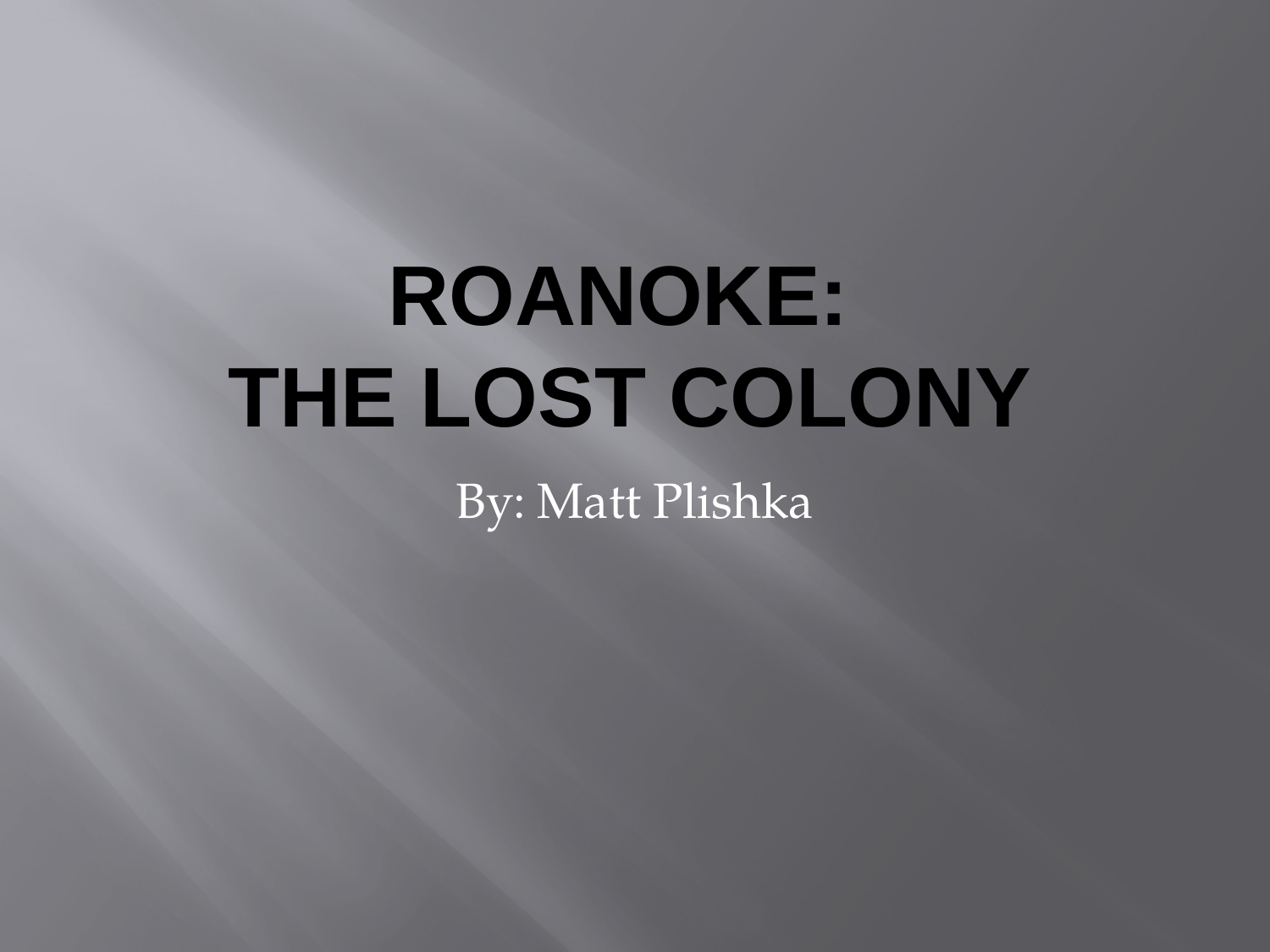

# Roanoke: The Lost Colony
By: Matt Plishka